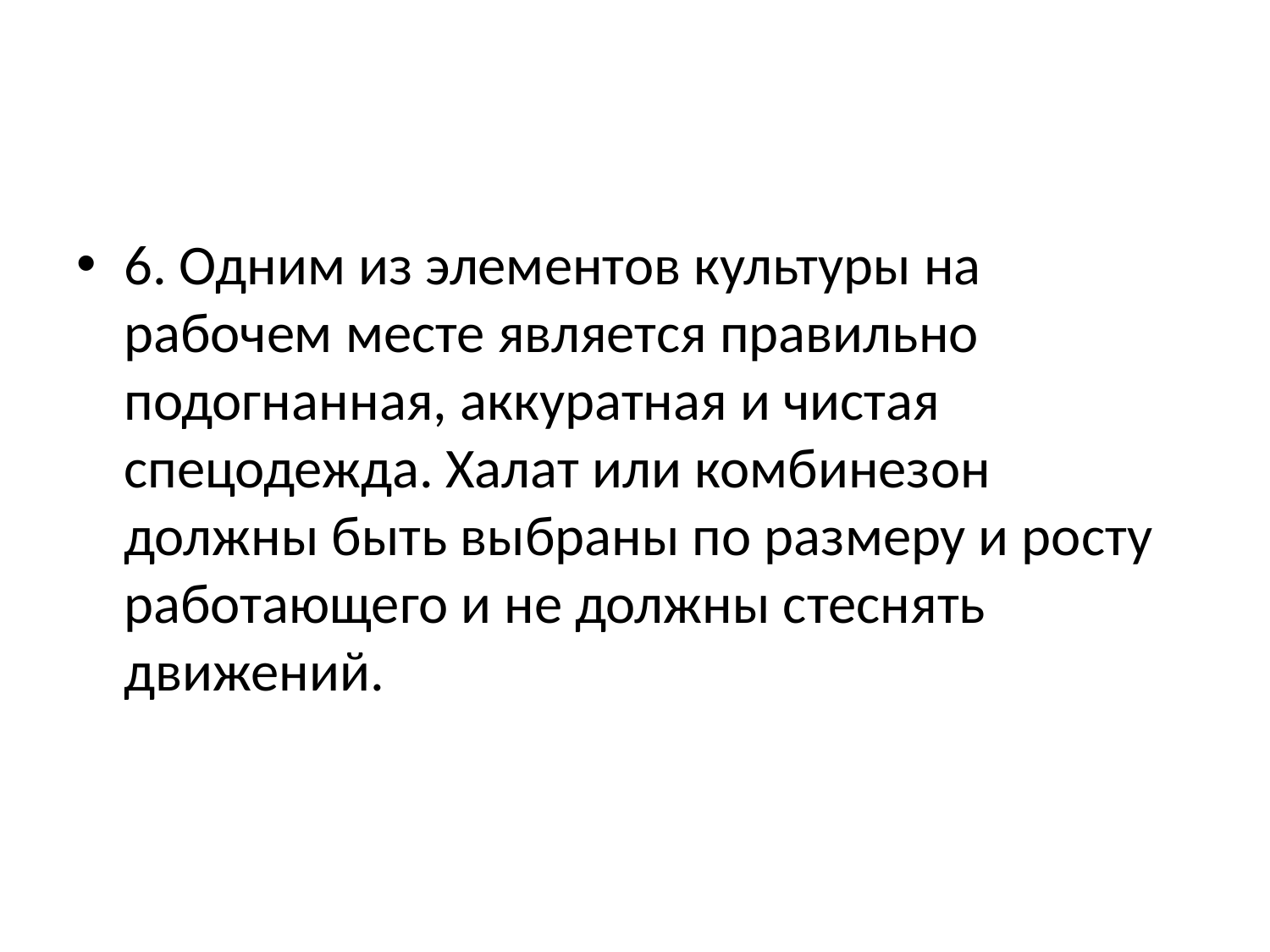

#
6. Одним из элементов культуры на рабочем месте является правильно подогнанная, аккуратная и чистая спецодежда. Халат или комбинезон должны быть выбраны по размеру и росту работающего и не должны стеснять движений.